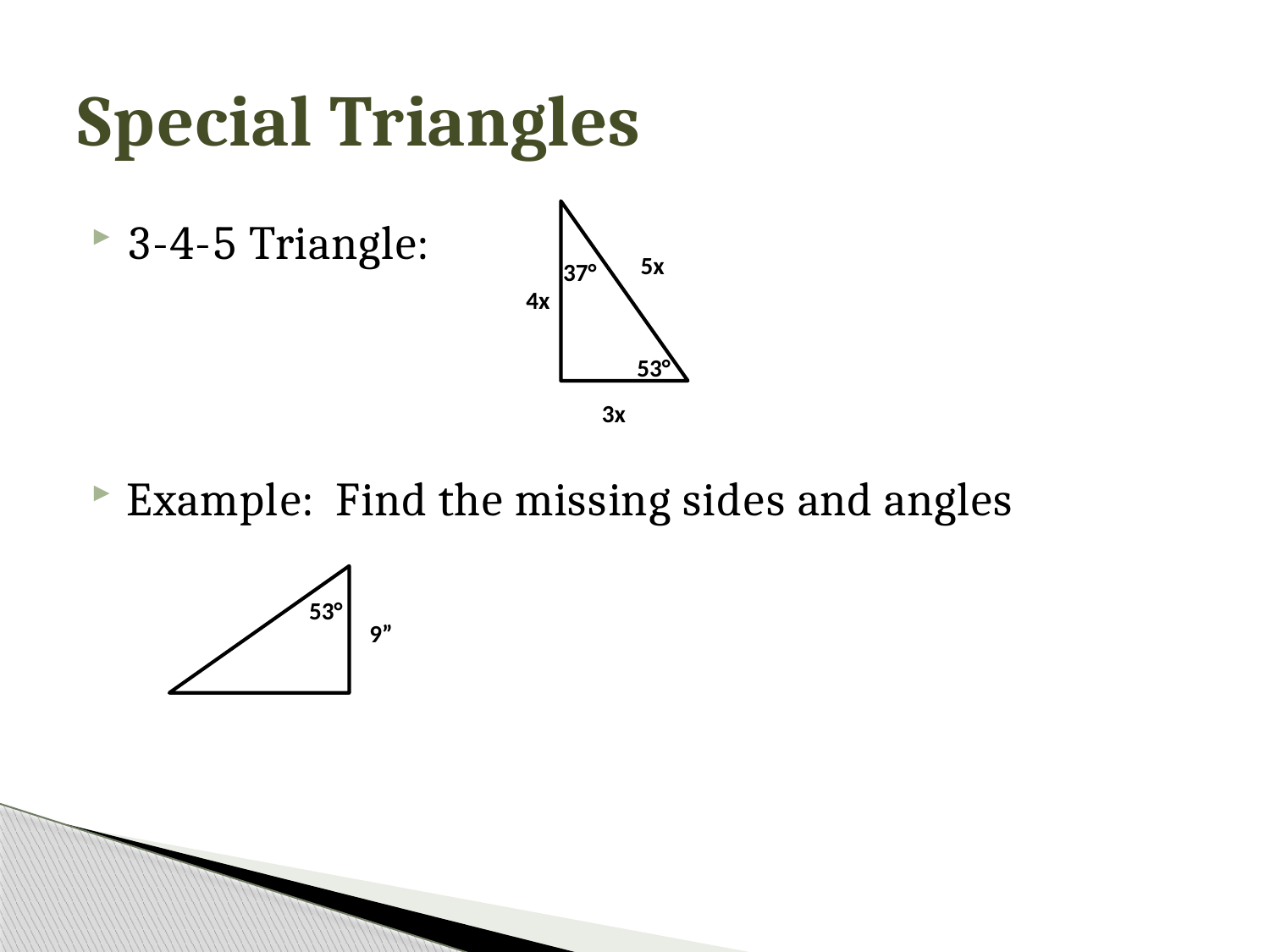

# Special Triangles

3-4-5 Triangle:

Example:  Find the missing sides and angles
5x
37°
4x
53°
3x

53°
9”